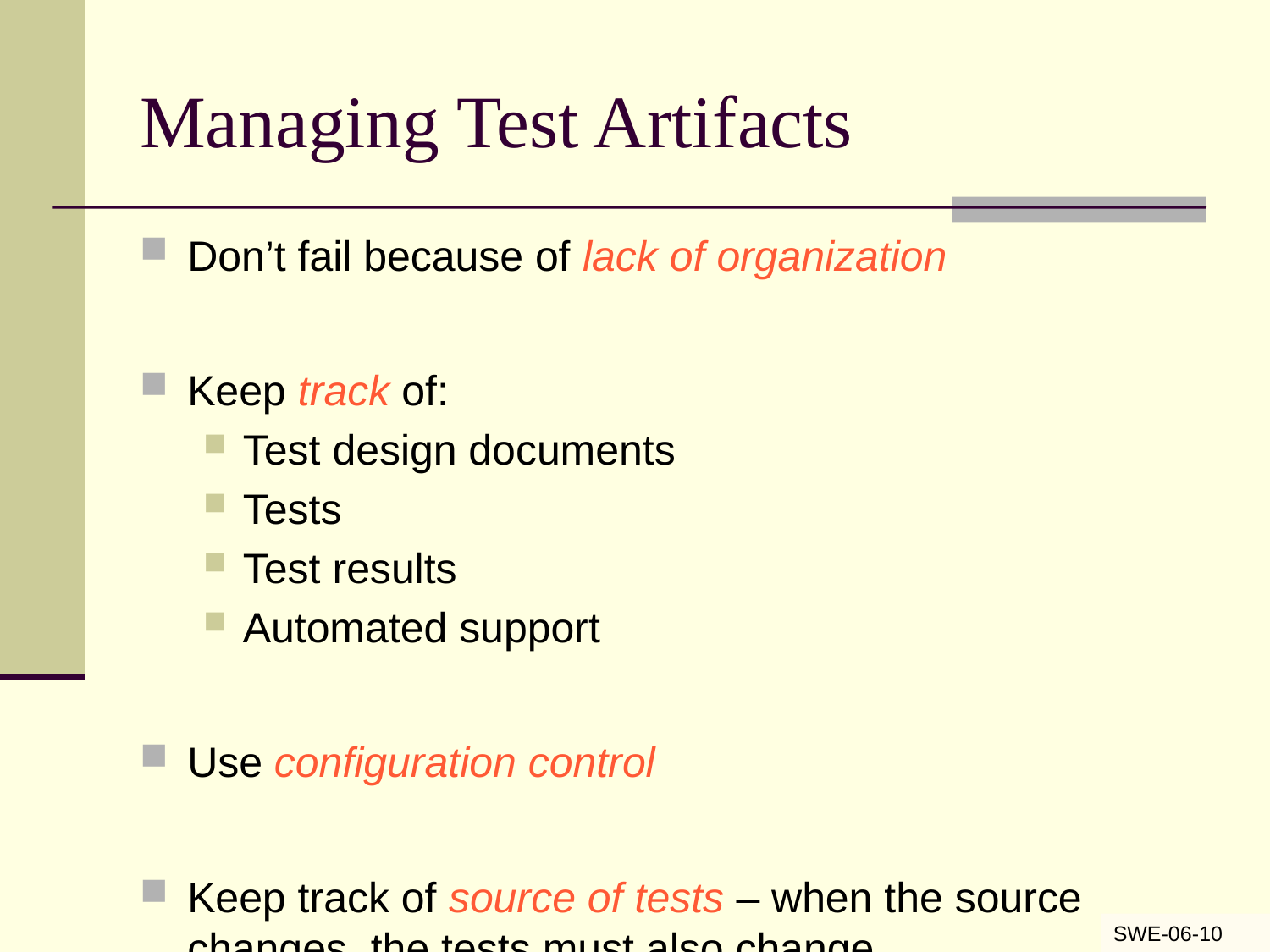

# Managing Test Artifacts
Don’t fail because of lack of organization

Keep track of:
Test design documents
Tests
Test results
Automated support

Use configuration control

Keep track of source of tests – when the source changes, the tests must also change